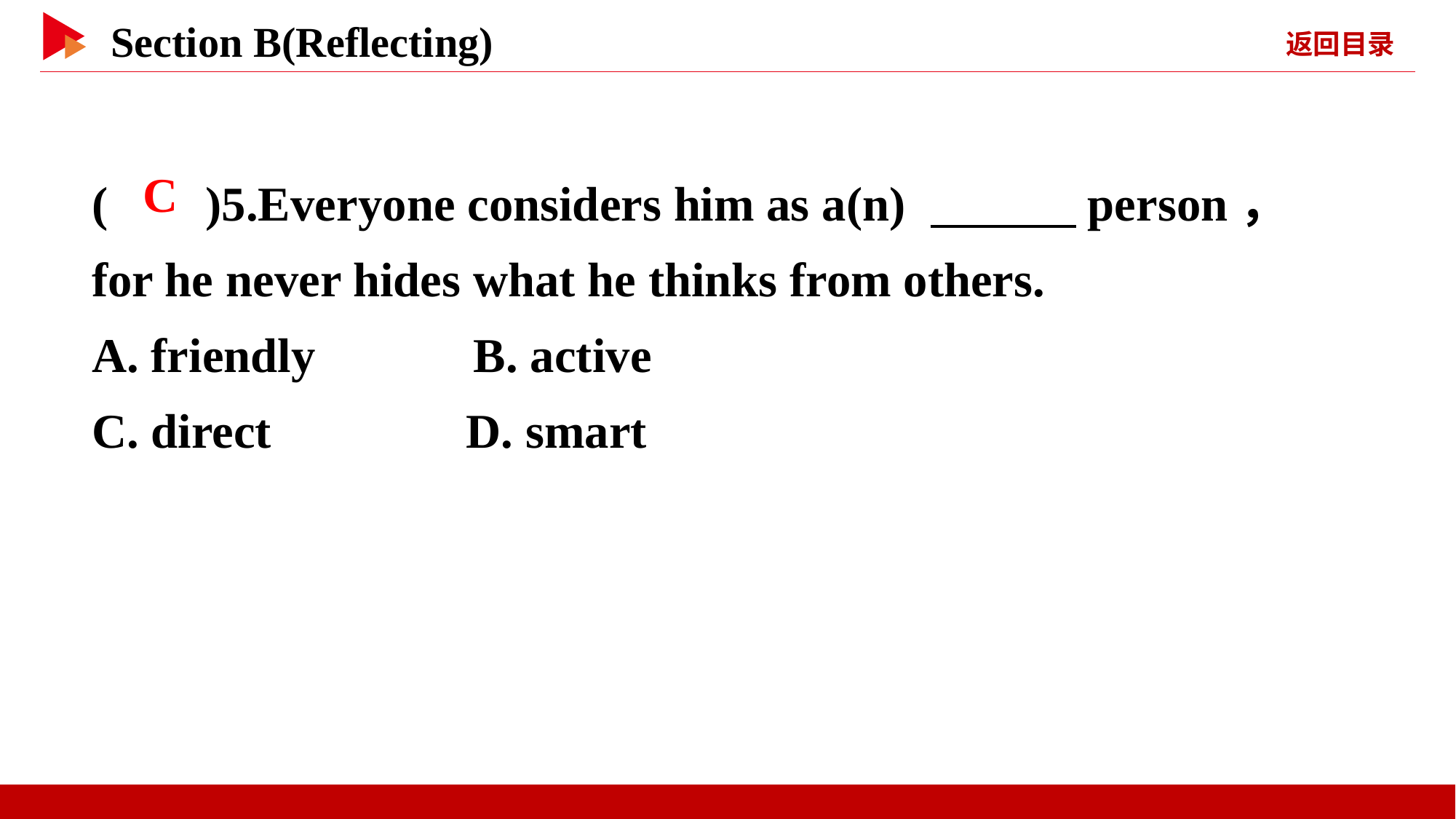

(        )5.Everyone considers him as a(n) 　　　person， for he never hides what he thinks from others.
A. friendly             B. active
C. direct                D. smart
   C